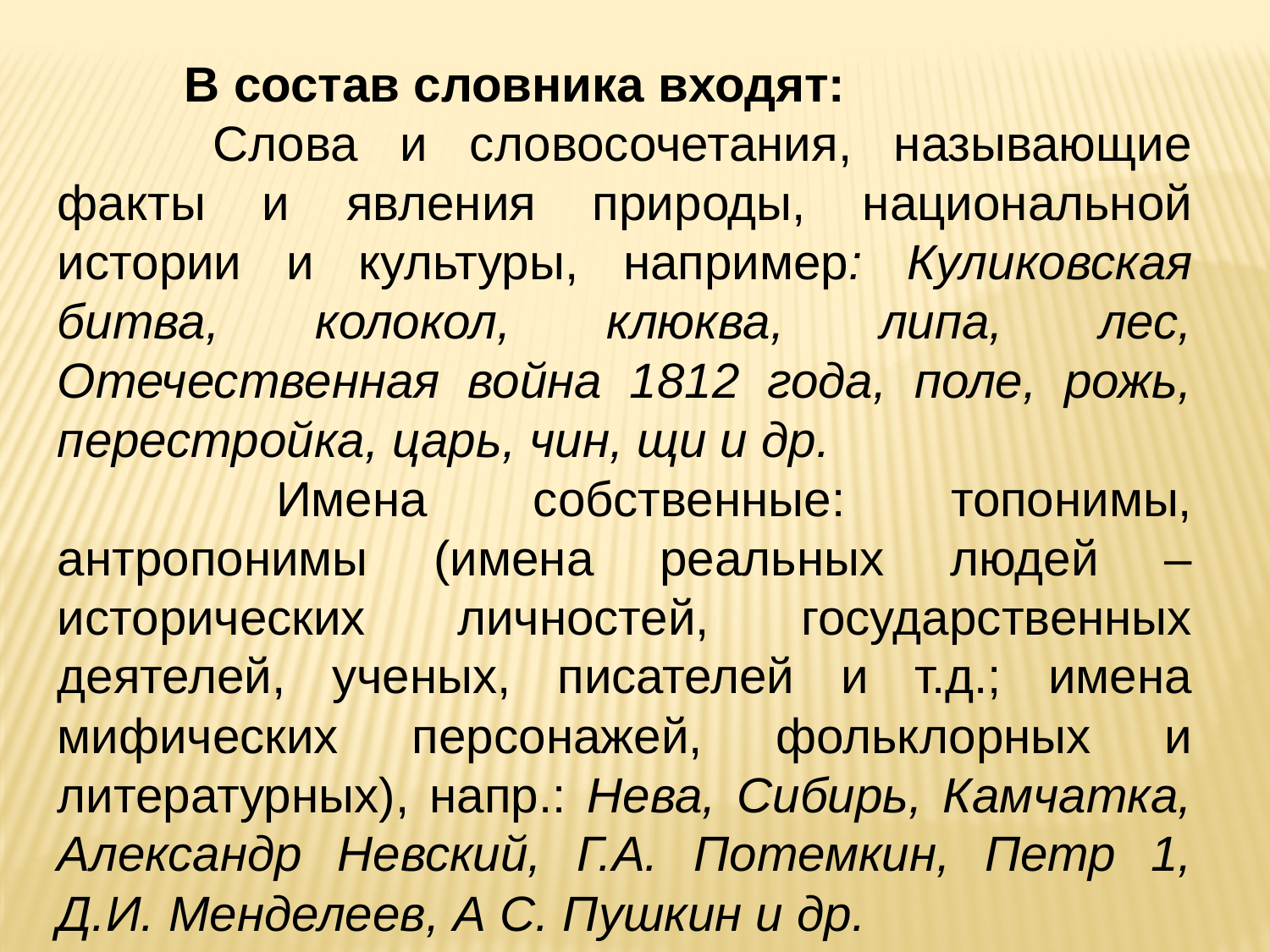

В состав словника входят:
 	Слова и словосочетания, называющие факты и явления природы, национальной истории и культуры, например: Куликовская битва, колокол, клюква, липа, лес, Отечественная война 1812 года, поле, рожь, перестройка, царь, чин, щи и др.
 	Имена собственные: топонимы, антропонимы (имена реальных людей – исторических личностей, государственных деятелей, ученых, писателей и т.д.; имена мифических персонажей, фольклорных и литературных), напр.: Нева, Сибирь, Камчатка, Алек­сандр Невский, Г.А. Потемкин, Петр 1, Д.И. Менделеев, А С. Пушкин и др.